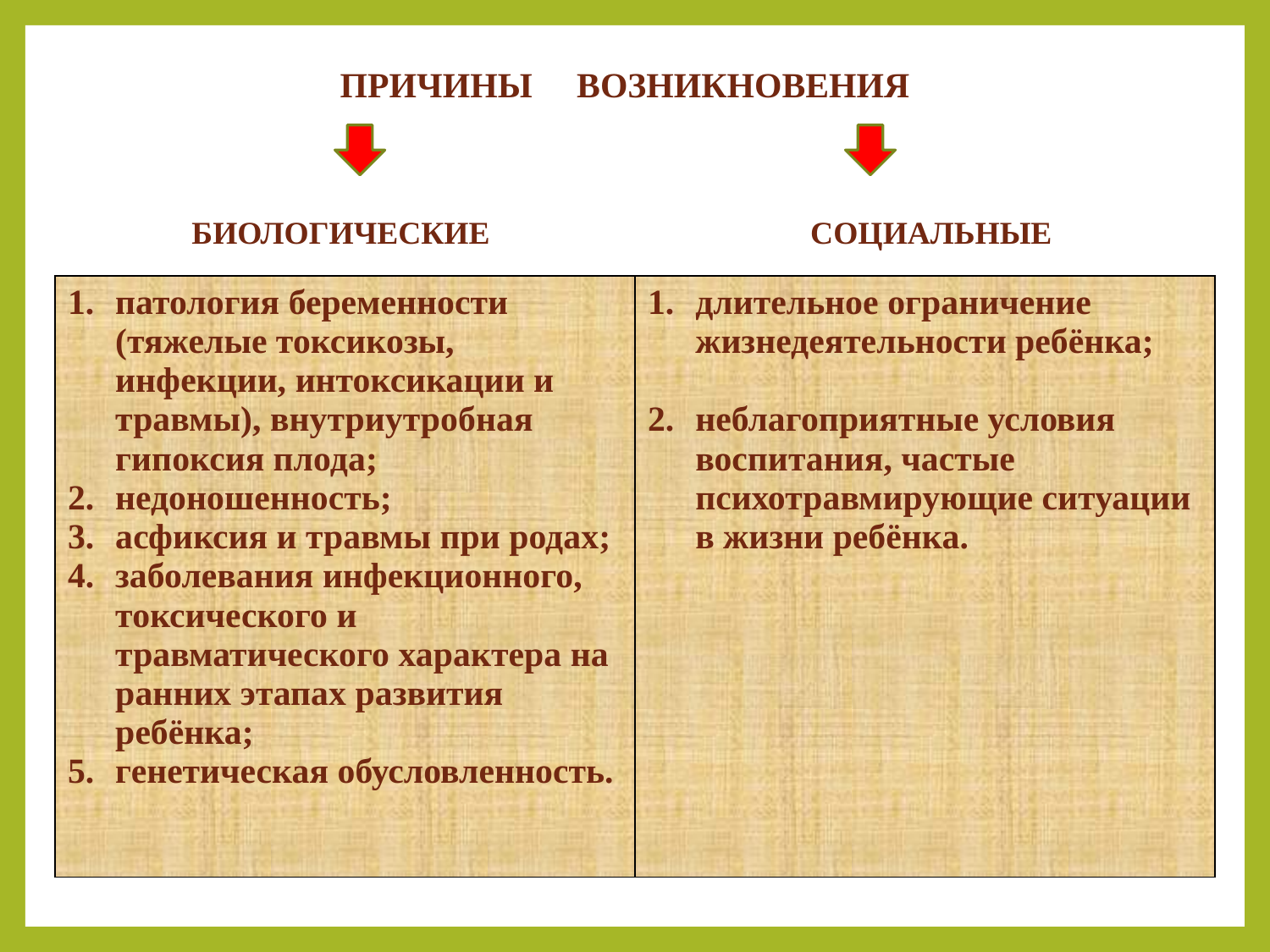

ПРИЧИНЫ     ВОЗНИКНОВЕНИЯ

        БИОЛОГИЧЕСКИЕ			      СОЦИАЛЬНЫЕ
| патология беременности (тяжелые токсикозы, инфекции, интоксикации и травмы), внутриутробная гипоксия плода; недоношенность; асфиксия и травмы при родах; заболевания инфекционного, токсического и травматического характера на ранних этапах развития ребёнка; генетическая обусловленность. | длительное ограничение жизнедеятельности ребёнка; неблагоприятные условия воспитания, частые психотравмирующие ситуации в жизни ребёнка. |
| --- | --- |